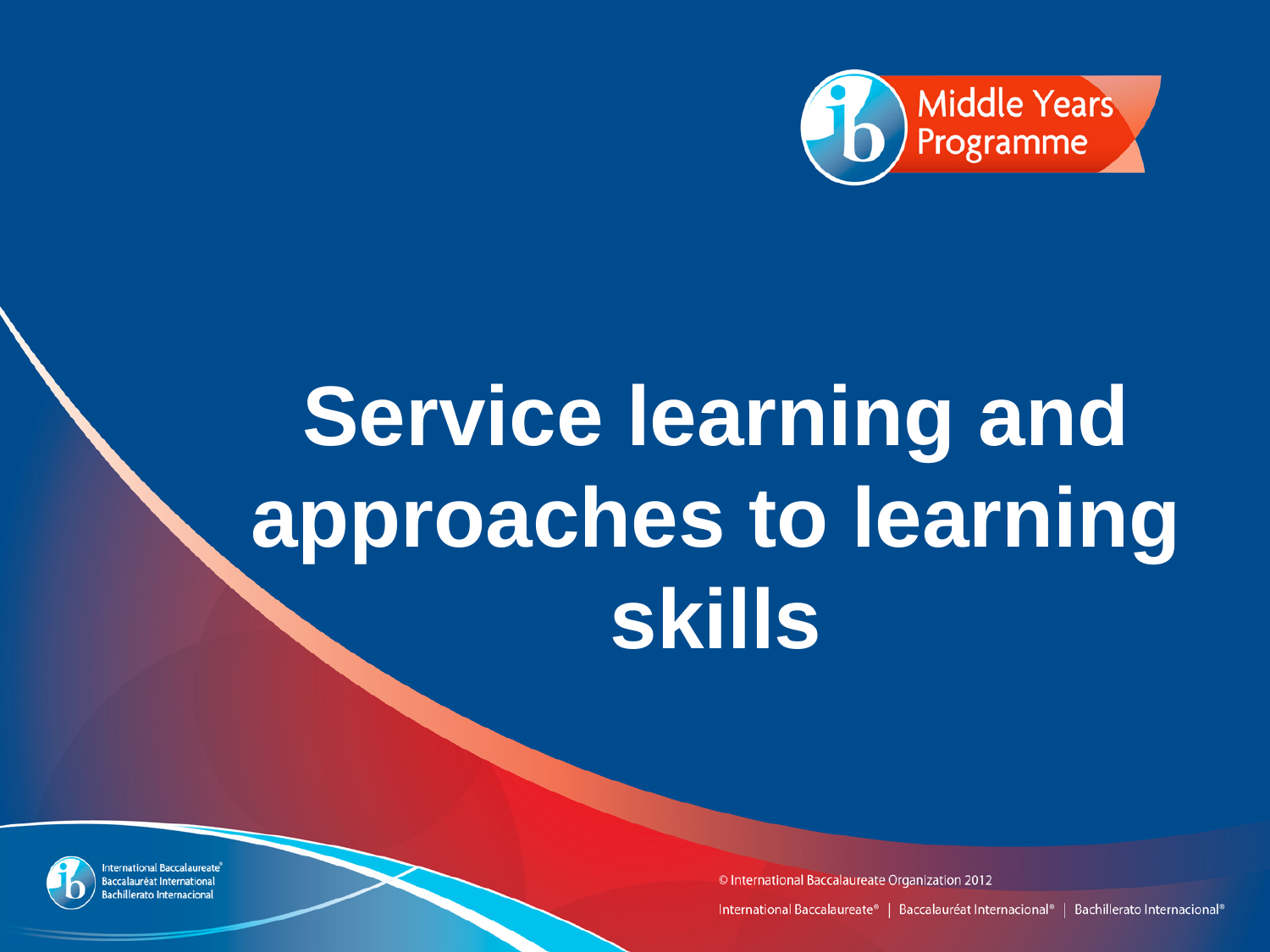

Service learning and approaches to learning skills